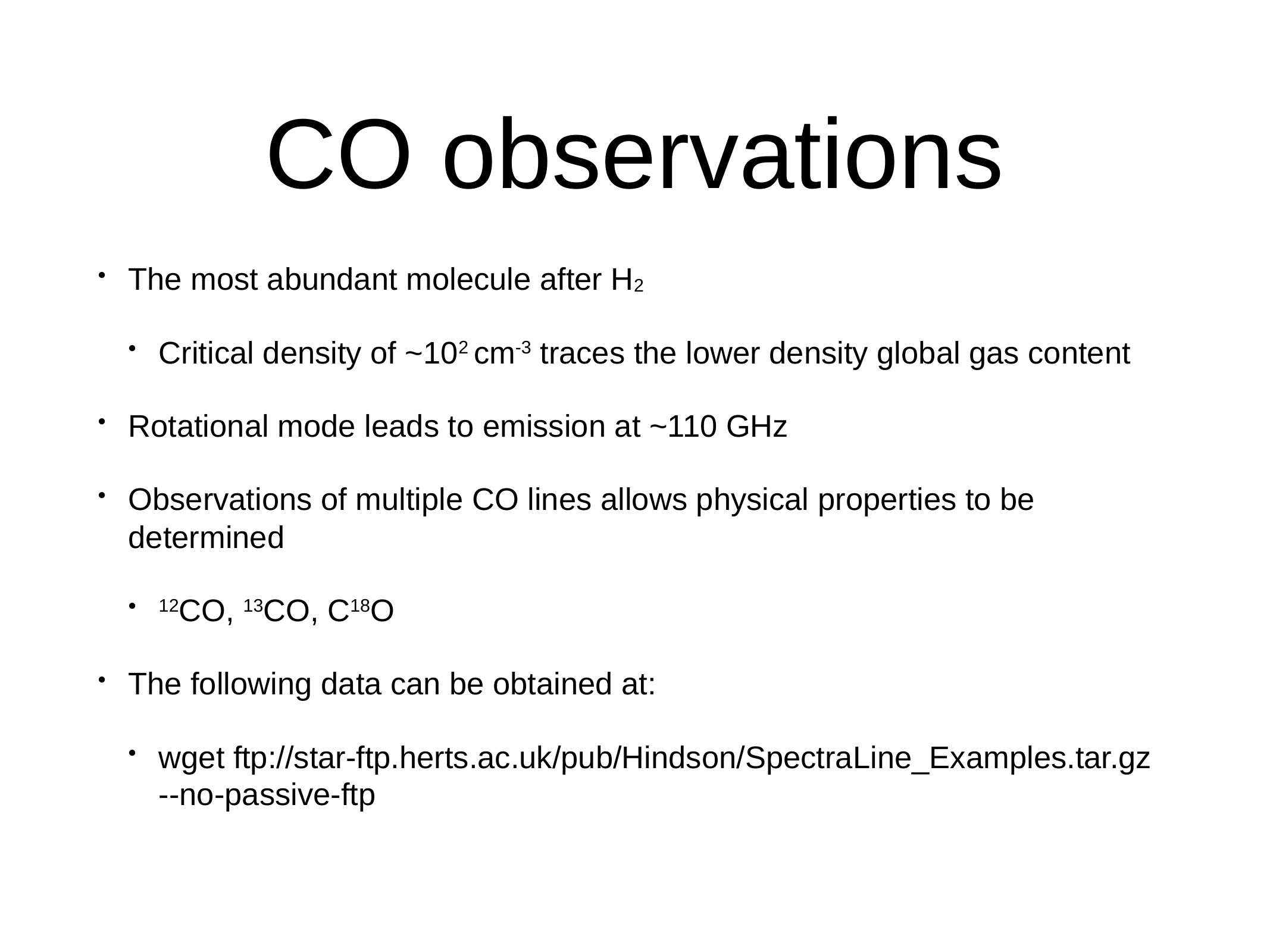

# CO observations
The most abundant molecule after H2
Critical density of ~102 cm-3 traces the lower density global gas content
Rotational mode leads to emission at ~110 GHz
Observations of multiple CO lines allows physical properties to be determined
12CO, 13CO, C18O
The following data can be obtained at:
wget ftp://star-ftp.herts.ac.uk/pub/Hindson/SpectraLine_Examples.tar.gz --no-passive-ftp